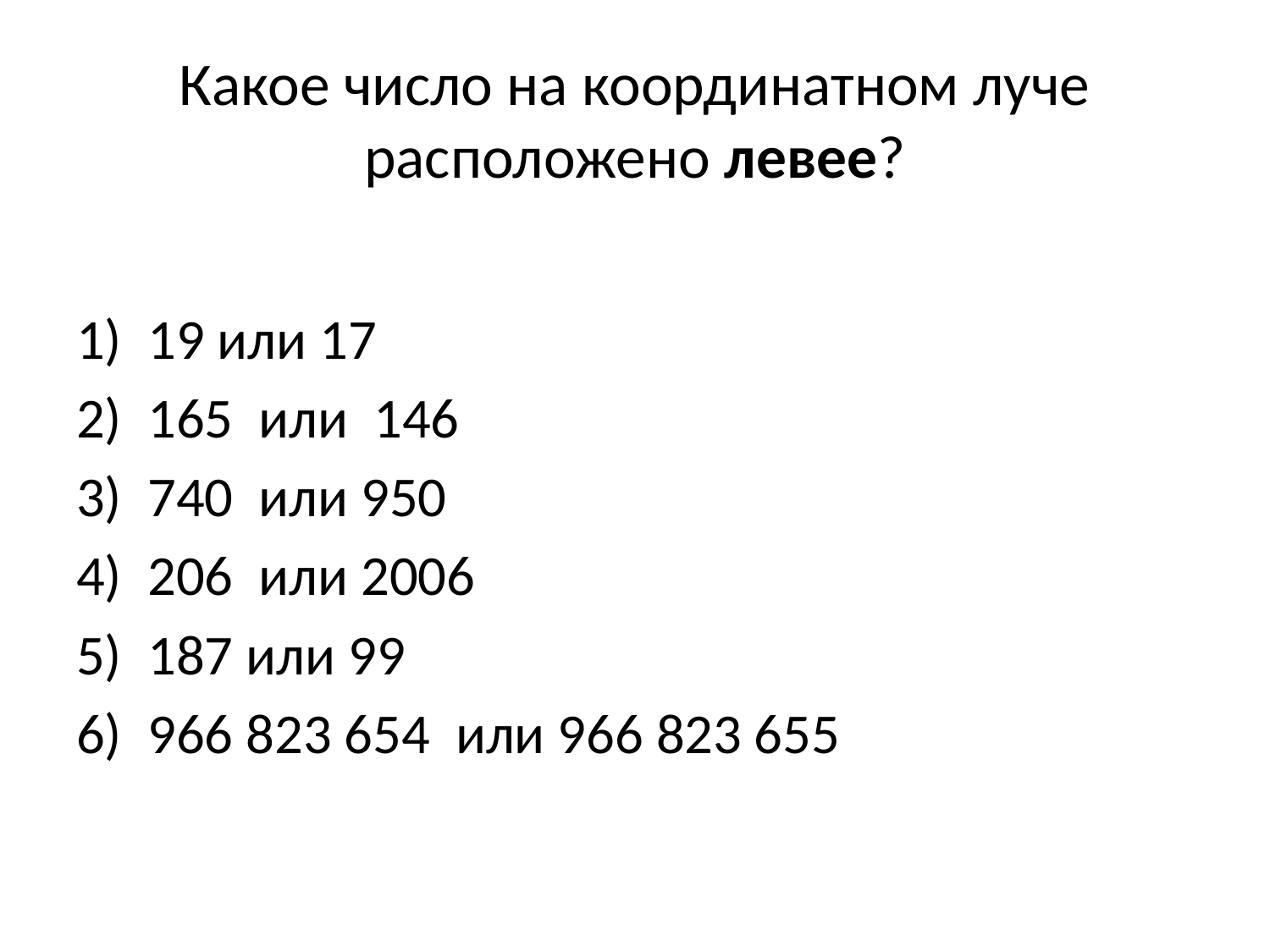

# Какое число на координатном луче расположено левее?
19 или 17
165  или  146
740  или 950
206  или 2006
187 или 99
966 823 654  или 966 823 655